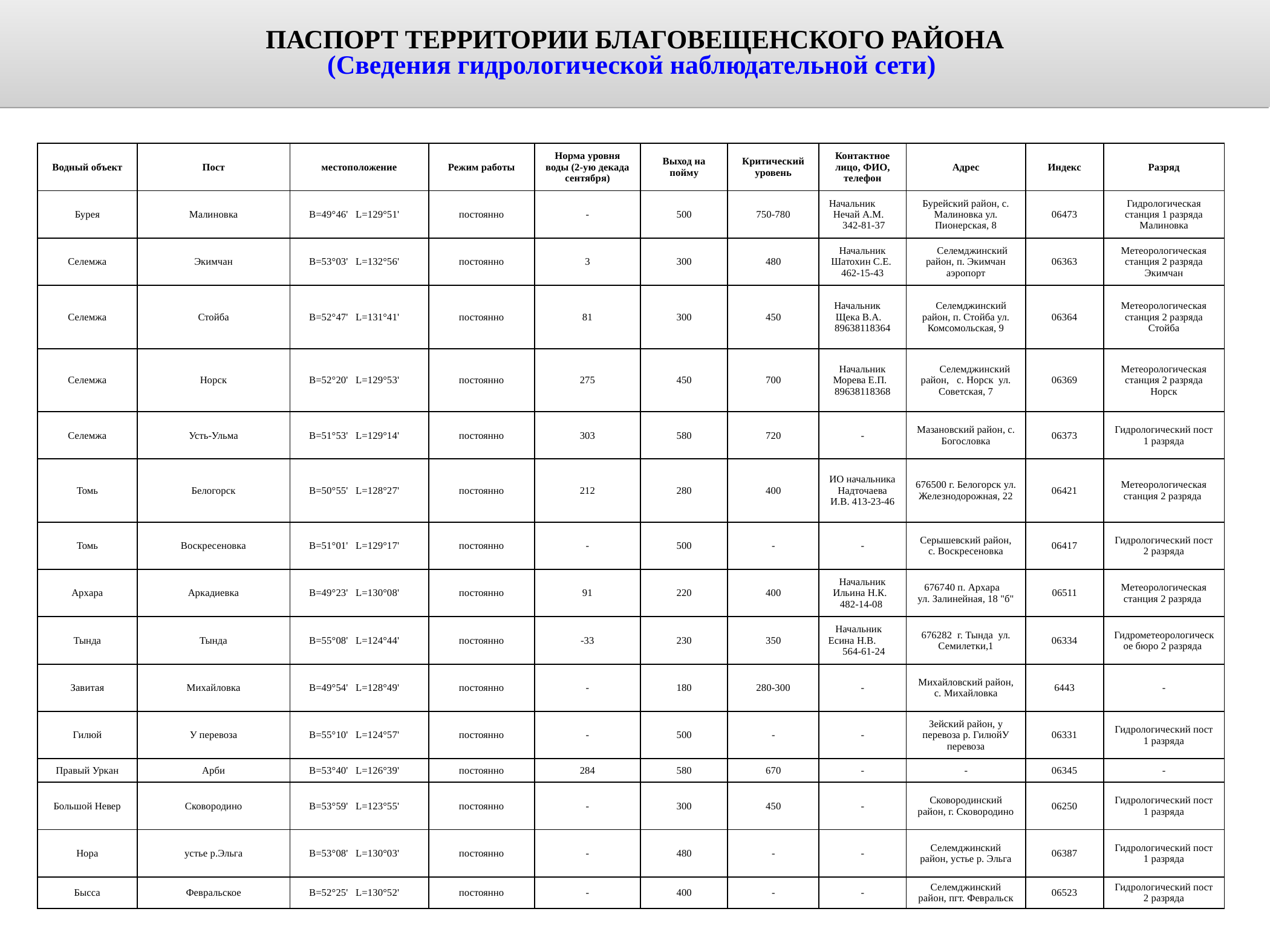

ПАСПОРТ ТЕРРИТОРИИ БЛАГОВЕЩЕНСКОГО РАЙОНА
(Сведения гидрологической наблюдательной сети)
| Водный объект | Пост | местоположение | Режим работы | Норма уровня воды (2-ую декада сентября) | Выход на пойму | Критический уровень | Контактное лицо, ФИО, телефон | Адрес | Индекс | Разряд |
| --- | --- | --- | --- | --- | --- | --- | --- | --- | --- | --- |
| Бурея | Малиновка | B=49°46' L=129°51' | постоянно | - | 500 | 750-780 | Начальник Нечай А.М. 342-81-37 | Бурейский район, с. Малиновка ул. Пионерская, 8 | 06473 | Гидрологическая станция 1 разряда Малиновка |
| Селемжа | Экимчан | B=53°03' L=132°56' | постоянно | 3 | 300 | 480 | Начальник Шатохин С.Е. 462-15-43 | Селемджинский район, п. Экимчан аэропорт | 06363 | Метеорологическая станция 2 разряда Экимчан |
| Селемжа | Стойба | B=52°47' L=131°41' | постоянно | 81 | 300 | 450 | Начальник Щека В.А. 89638118364 | Селемджинский район, п. Стойба ул. Комсомольская, 9 | 06364 | Метеорологическая станция 2 разряда Стойба |
| Селемжа | Норск | B=52°20' L=129°53' | постоянно | 275 | 450 | 700 | Начальник Морева Е.П. 89638118368 | Селемджинский район, с. Норск ул. Советская, 7 | 06369 | Метеорологическая станция 2 разряда Норск |
| Селемжа | Усть-Ульма | B=51°53' L=129°14' | постоянно | 303 | 580 | 720 | - | Мазановский район, с. Богословка | 06373 | Гидрологический пост 1 разряда |
| Томь | Белогорск | B=50°55' L=128°27' | постоянно | 212 | 280 | 400 | ИО начальника Надточаева И.В. 413-23-46 | 676500 г. Белогорск ул. Железнодорожная, 22 | 06421 | Метеорологическая станция 2 разряда |
| Томь | Воскресеновка | B=51°01' L=129°17' | постоянно | - | 500 | - | - | Серышевский район, с. Воскресеновка | 06417 | Гидрологический пост 2 разряда |
| Архара | Аркадиевка | B=49°23' L=130°08' | постоянно | 91 | 220 | 400 | Начальник Ильина Н.К. 482-14-08 | 676740 п. Архара ул. Залинейная, 18 "б" | 06511 | Метеорологическая станция 2 разряда |
| Тында | Тында | B=55°08' L=124°44' | постоянно | -33 | 230 | 350 | Начальник Есина Н.В. 564-61-24 | 676282 г. Тында ул. Семилетки,1 | 06334 | Гидрометеорологическое бюро 2 разряда |
| Завитая | Михайловка | B=49°54' L=128°49' | постоянно | - | 180 | 280-300 | - | Михайловский район, с. Михайловка | 6443 | - |
| Гилюй | У перевоза | B=55°10' L=124°57' | постоянно | - | 500 | - | - | Зейский район, у перевоза р. ГилюйУ перевоза | 06331 | Гидрологический пост 1 разряда |
| Правый Уркан | Арби | B=53°40' L=126°39' | постоянно | 284 | 580 | 670 | - | - | 06345 | - |
| Большой Невер | Сковородино | B=53°59' L=123°55' | постоянно | - | 300 | 450 | - | Сковородинский район, г. Сковородино | 06250 | Гидрологический пост 1 разряда |
| Нора | устье р.Эльга | B=53°08' L=130°03' | постоянно | - | 480 | - | - | Селемджинский район, устье р. Эльга | 06387 | Гидрологический пост 1 разряда |
| Бысса | Февральское | B=52°25' L=130°52' | постоянно | - | 400 | - | - | Селемджинский район, пгт. Февральск | 06523 | Гидрологический пост 2 разряда |